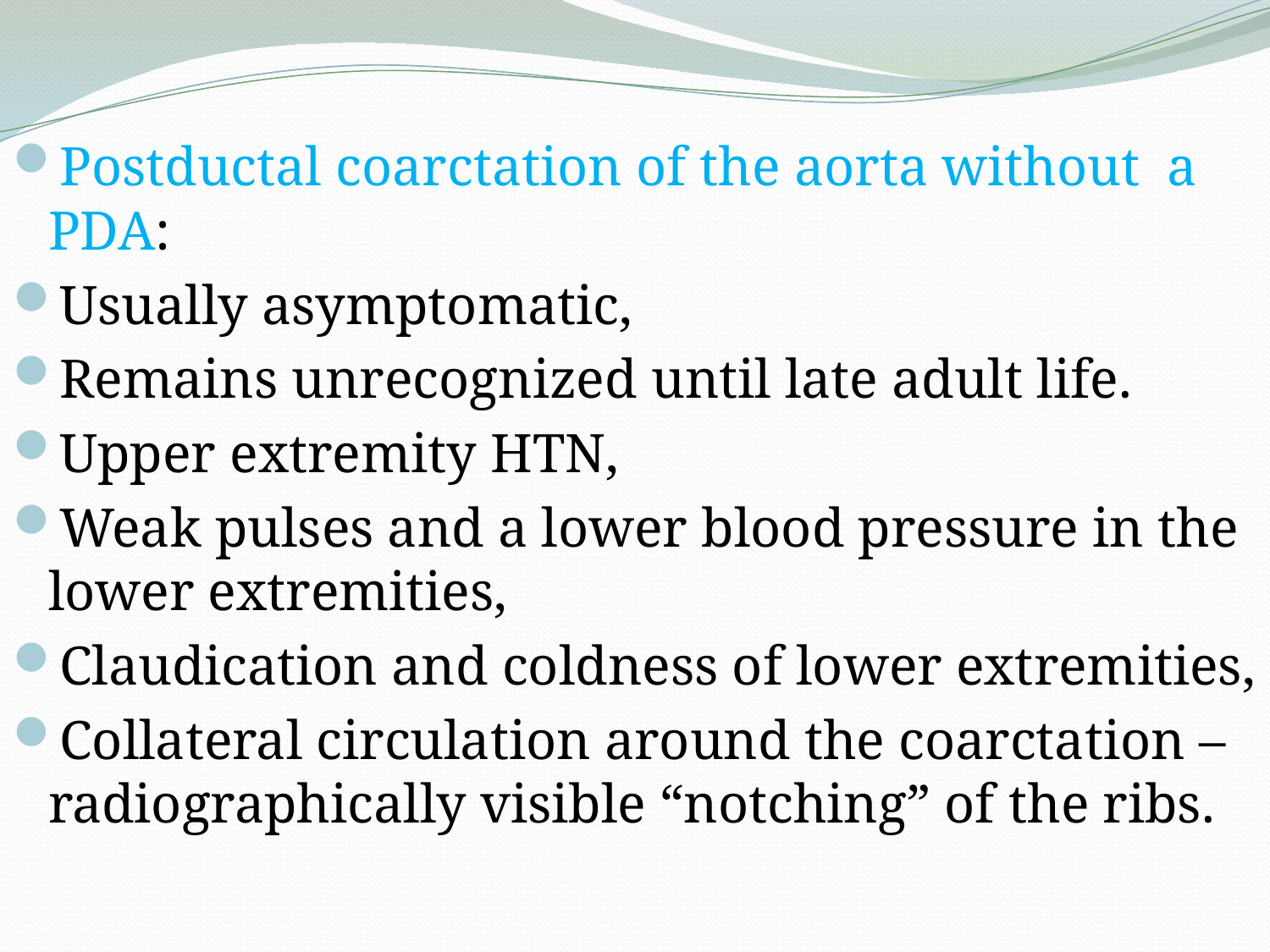

Postductal coarctation of the aorta without  a PDA:
Usually asymptomatic,
Remains unrecognized until late adult life.
Upper extremity HTN,
Weak pulses and a lower blood pressure in the lower extremities,
Claudication and coldness of lower extremities,
Collateral circulation around the coarctation – radiographically visible “notching” of the ribs.